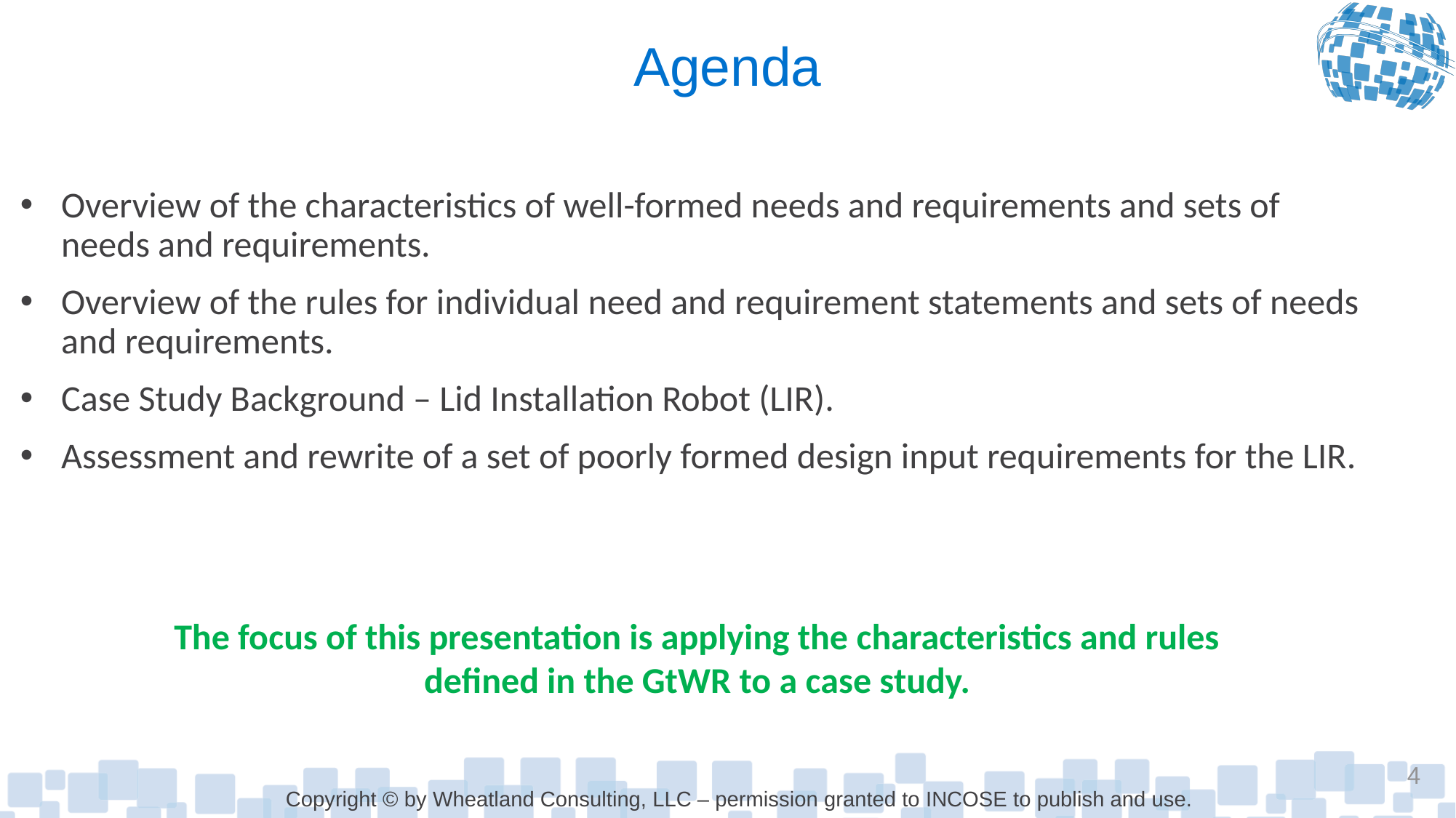

# Agenda
Overview of the characteristics of well-formed needs and requirements and sets of needs and requirements.
Overview of the rules for individual need and requirement statements and sets of needs and requirements.
Case Study Background – Lid Installation Robot (LIR).
Assessment and rewrite of a set of poorly formed design input requirements for the LIR.
The focus of this presentation is applying the characteristics and rules defined in the GtWR to a case study.
4
Copyright © by Wheatland Consulting, LLC – permission granted to INCOSE to publish and use.